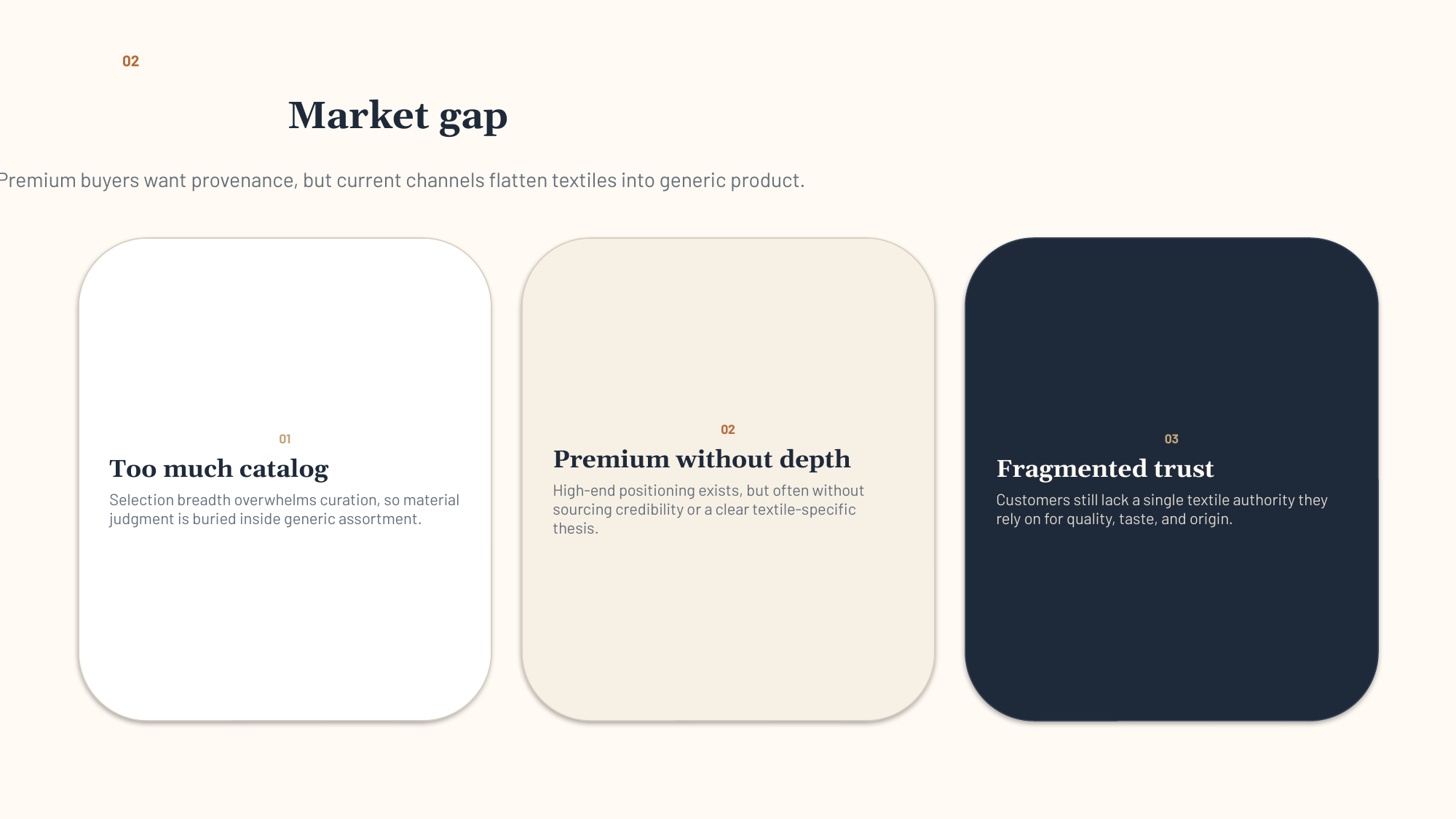

02
Market gap
Premium buyers want provenance, but current channels flatten textiles into generic product.
01
Too much catalog
Selection breadth overwhelms curation, so material judgment is buried inside generic assortment.
02
Premium without depth
High-end positioning exists, but often without sourcing credibility or a clear textile-specific thesis.
03
Fragmented trust
Customers still lack a single textile authority they rely on for quality, taste, and origin.